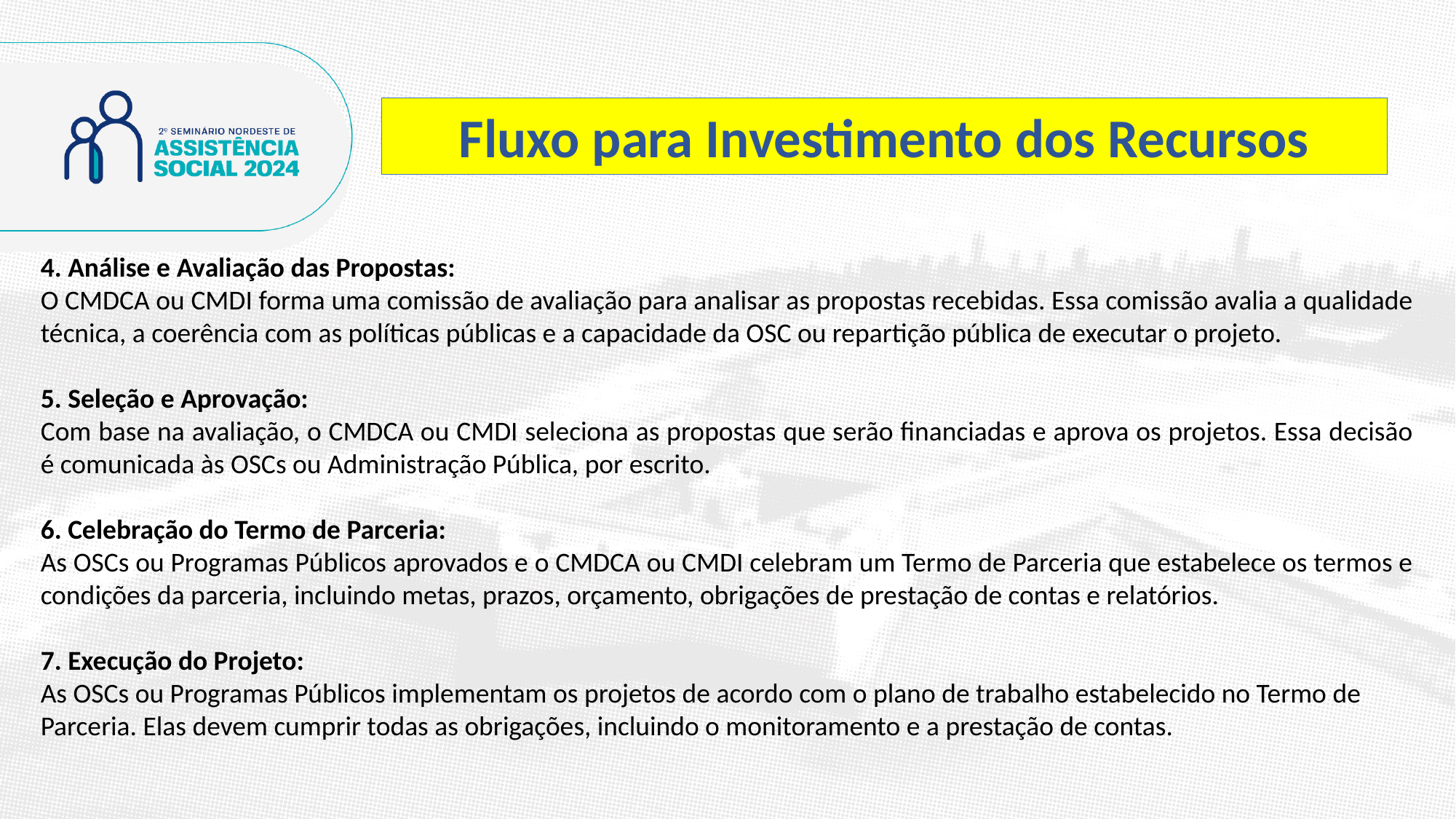

Fluxo para Investimento dos Recursos
4. Análise e Avaliação das Propostas:
O CMDCA ou CMDI forma uma comissão de avaliação para analisar as propostas recebidas. Essa comissão avalia a qualidade técnica, a coerência com as políticas públicas e a capacidade da OSC ou repartição pública de executar o projeto.

5. Seleção e Aprovação:
Com base na avaliação, o CMDCA ou CMDI seleciona as propostas que serão financiadas e aprova os projetos. Essa decisão é comunicada às OSCs ou Administração Pública, por escrito.

6. Celebração do Termo de Parceria:
As OSCs ou Programas Públicos aprovados e o CMDCA ou CMDI celebram um Termo de Parceria que estabelece os termos e condições da parceria, incluindo metas, prazos, orçamento, obrigações de prestação de contas e relatórios.

7. Execução do Projeto:
As OSCs ou Programas Públicos implementam os projetos de acordo com o plano de trabalho estabelecido no Termo de Parceria. Elas devem cumprir todas as obrigações, incluindo o monitoramento e a prestação de contas.